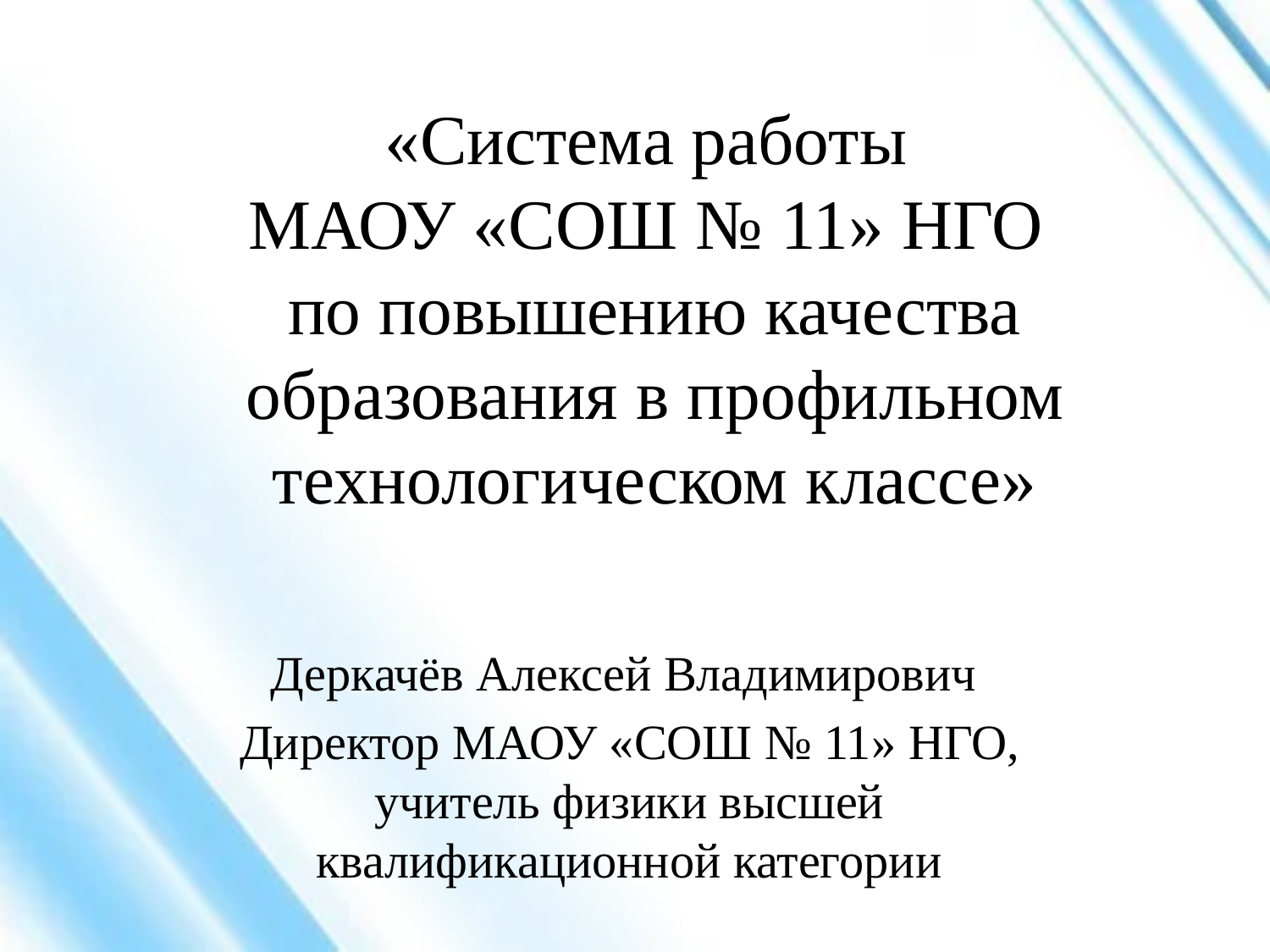

# «Система работы МАОУ «СОШ № 11» НГО по повышению качества образования в профильном технологическом классе»
Деркачёв Алексей Владимирович
Директор МАОУ «СОШ № 11» НГО, учитель физики высшей квалификационной категории